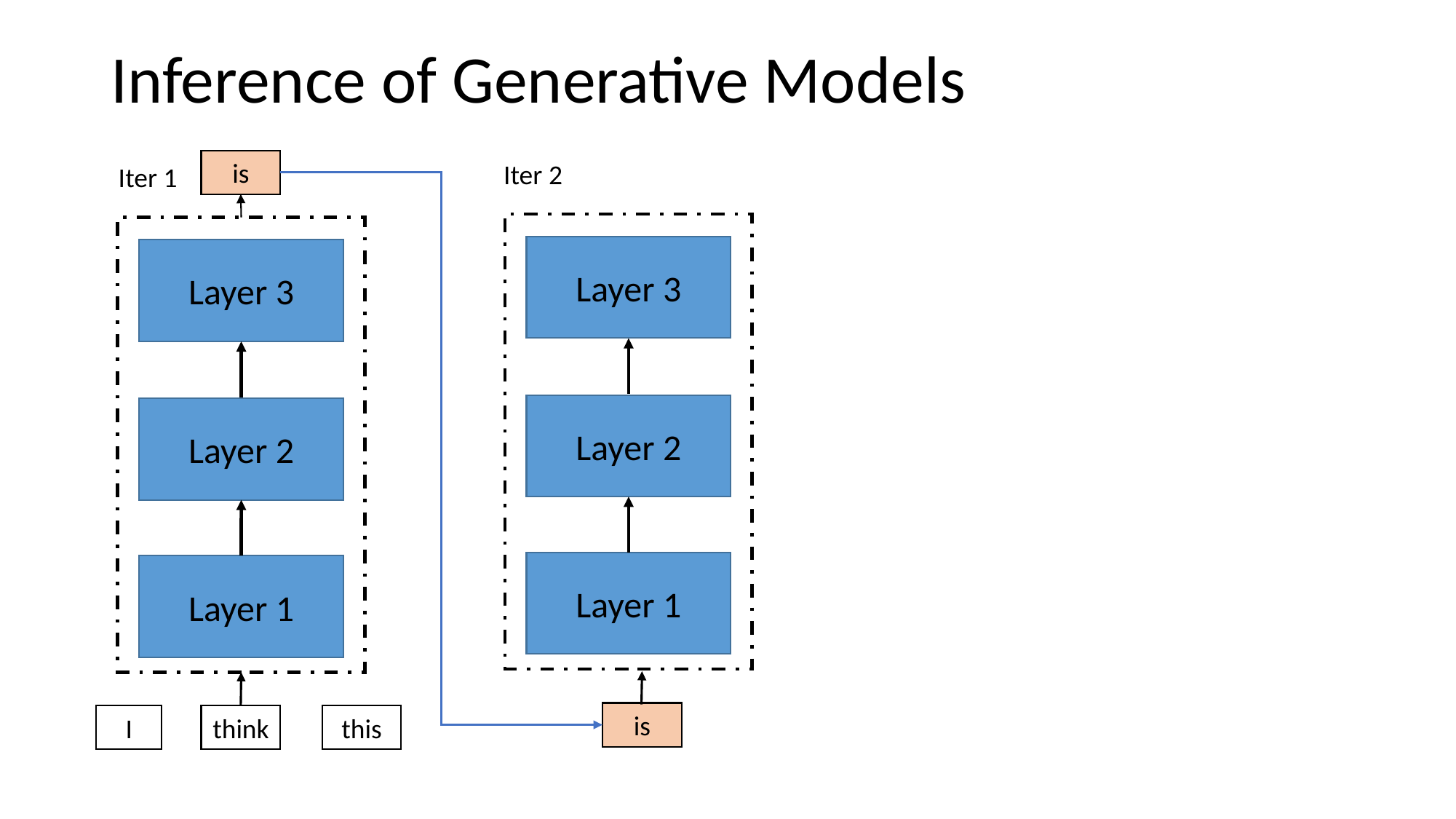

# Inference of Generative Models
is
Iter 2
Iter 1

Layer 3
Layer 3
Layer 2
Layer 2
Layer 1
Layer 1
is
this
I
think